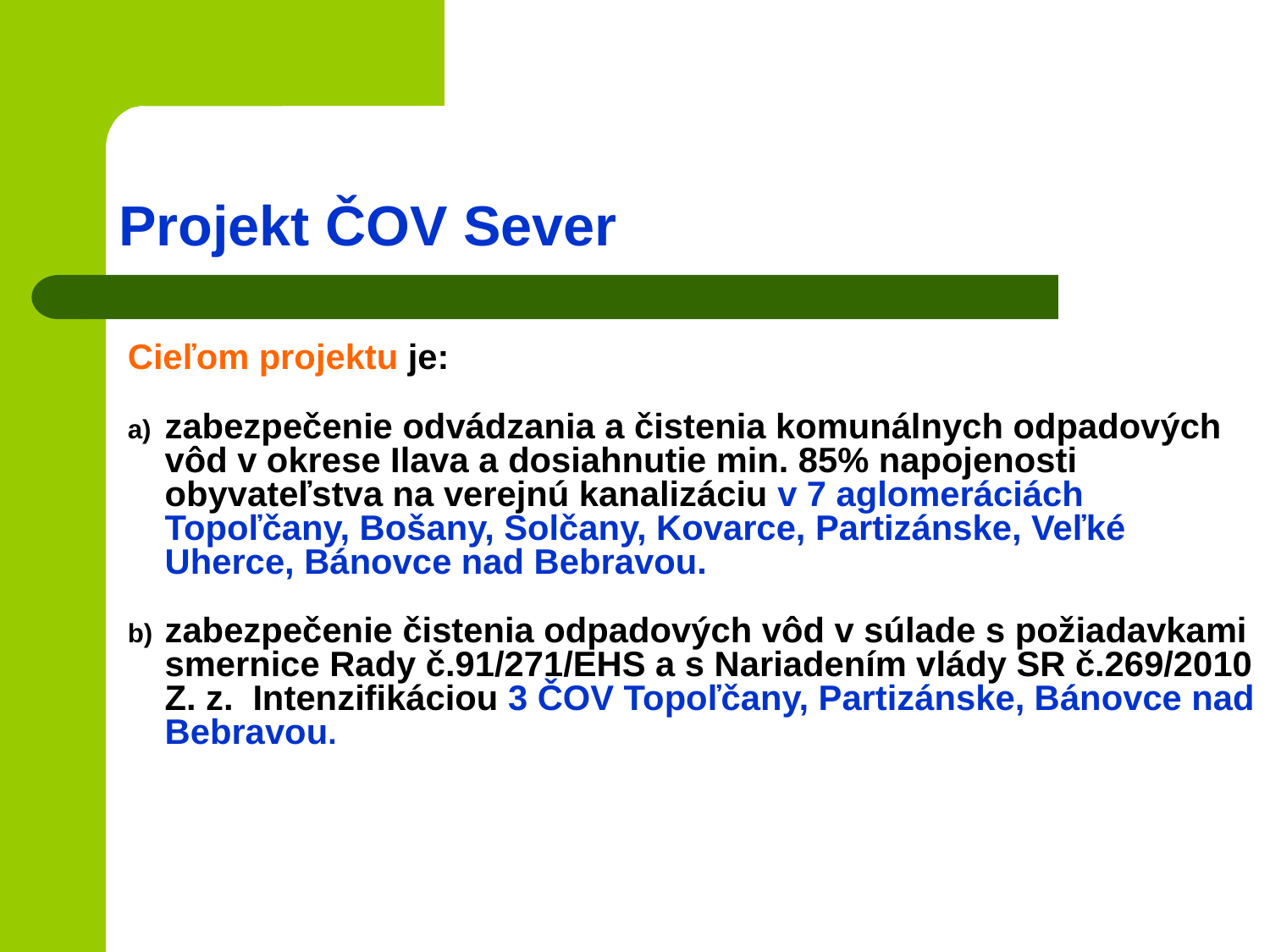

# Projekt ČOV Sever
Cieľom projektu je:
zabezpečenie odvádzania a čistenia komunálnych odpadových vôd v okrese Ilava a dosiahnutie min. 85% napojenosti obyvateľstva na verejnú kanalizáciu v 7 aglomeráciách Topoľčany, Bošany, Solčany, Kovarce, Partizánske, Veľké Uherce, Bánovce nad Bebravou.
zabezpečenie čistenia odpadových vôd v súlade s požiadavkami smernice Rady č.91/271/EHS a s Nariadením vlády SR č.269/2010 Z. z.  Intenzifikáciou 3 ČOV Topoľčany, Partizánske, Bánovce nad Bebravou.